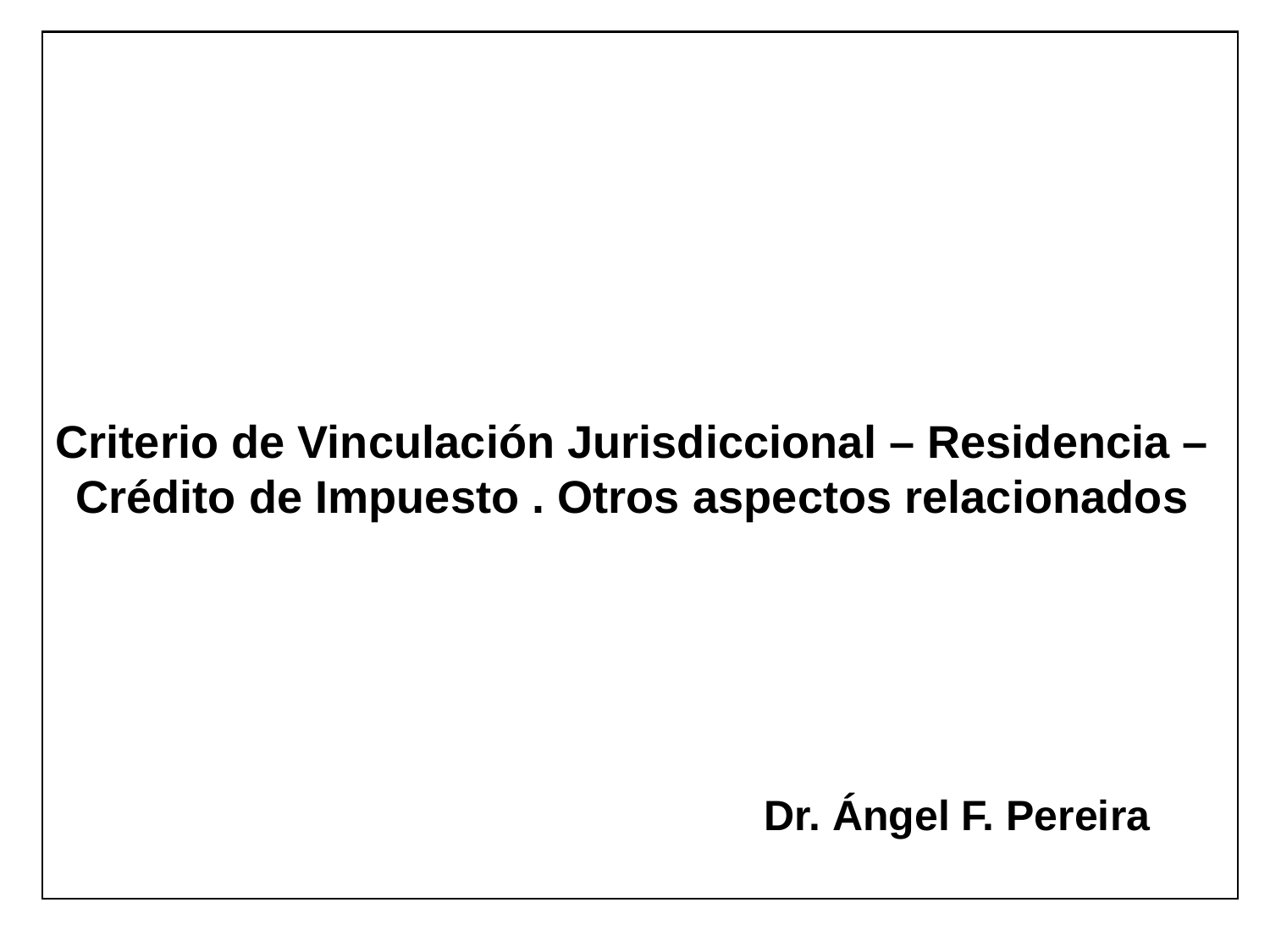

Criterio de Vinculación Jurisdiccional – Residencia – Crédito de Impuesto . Otros aspectos relacionados
Dr. Ángel F. Pereira